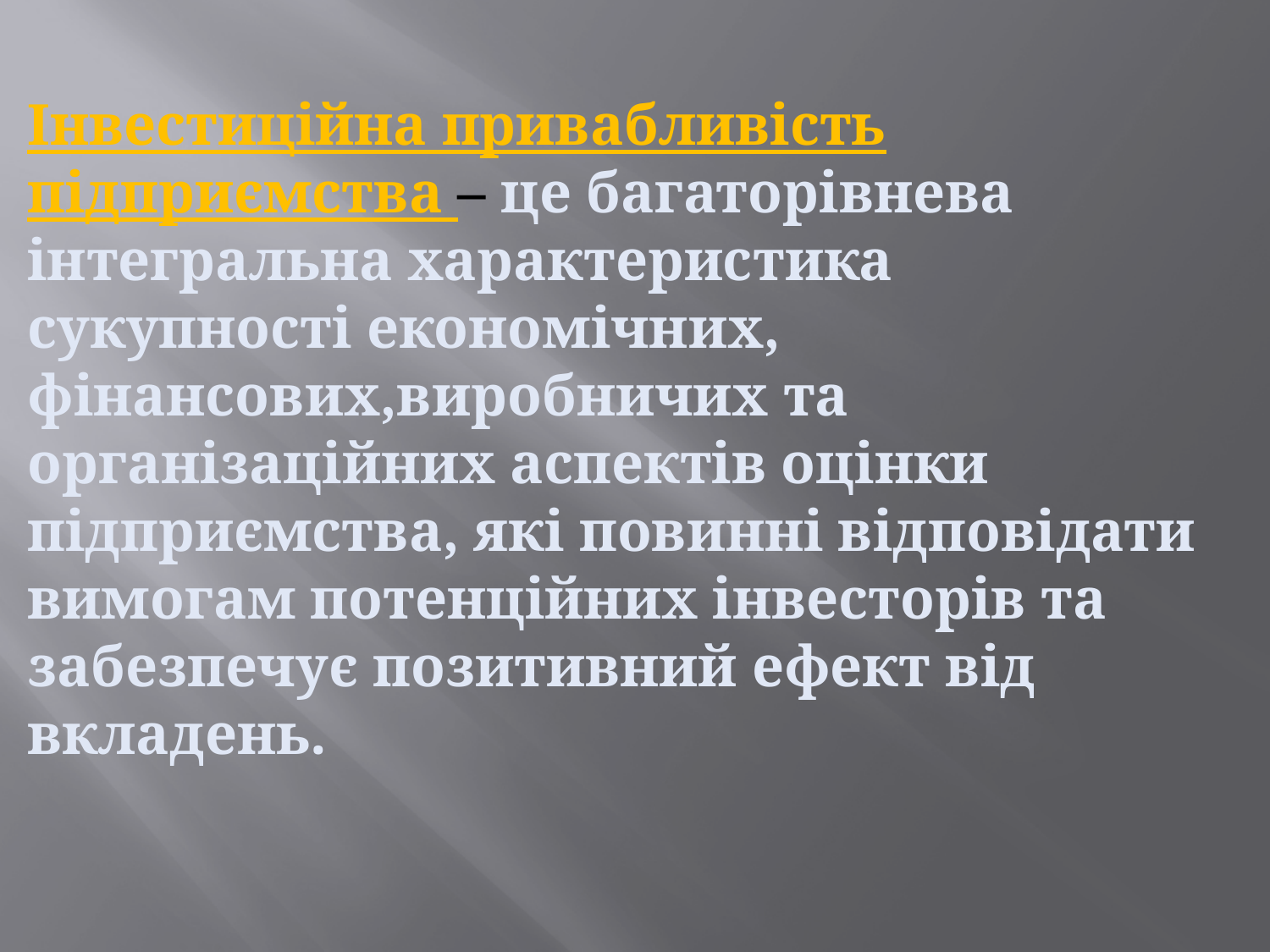

# Інвестиційна привабливість підприємства – це багаторівнева інтегральна характеристика сукупності економічних, фінансових,виробничих та організаційних аспектів оцінки підприємства, які повинні відповідати вимогам потенційних інвесторів та забезпечує позитивний ефект від вкладень.